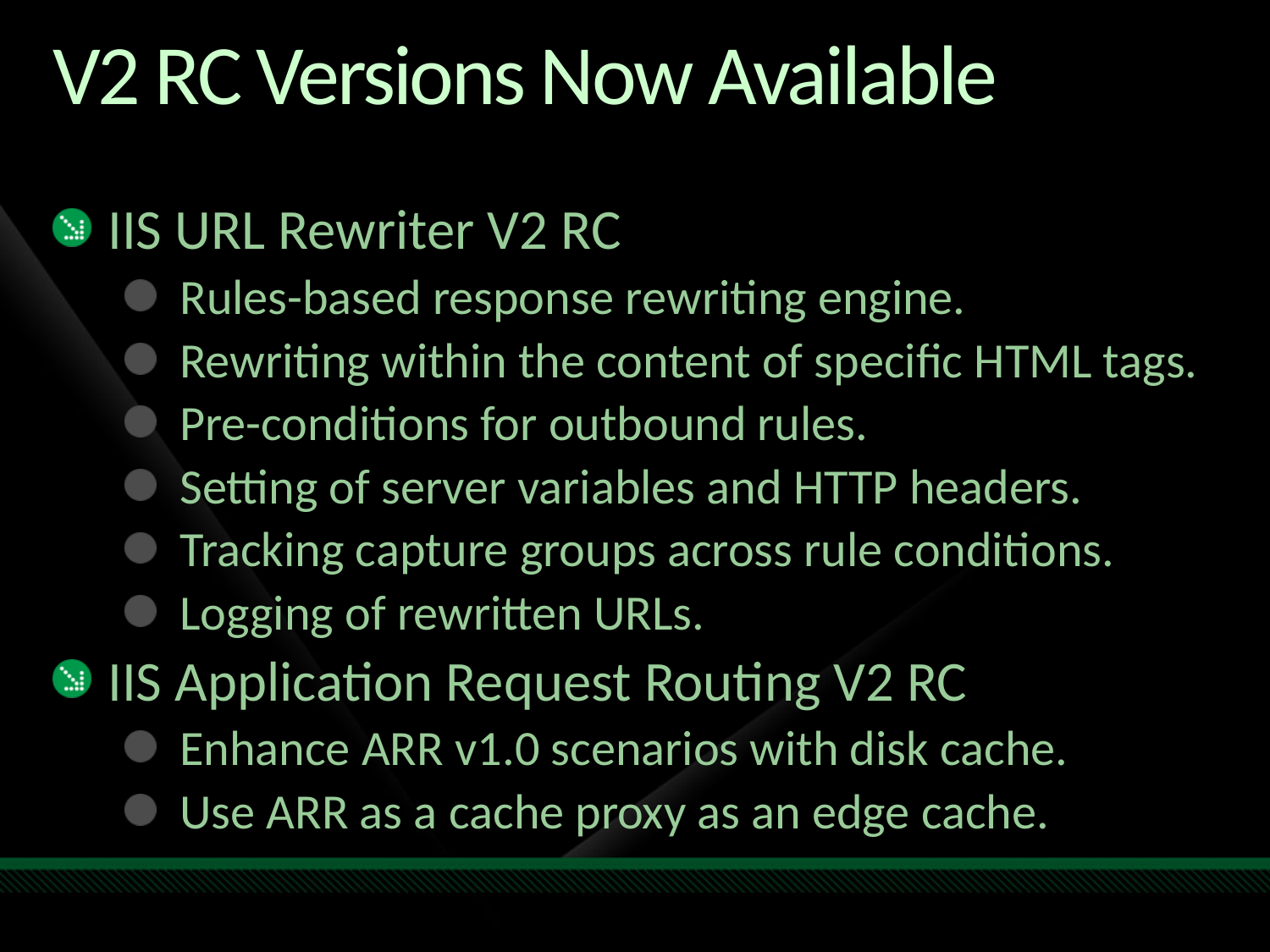

# V2 RC Versions Now Available
IIS URL Rewriter V2 RC
Rules-based response rewriting engine.
Rewriting within the content of specific HTML tags.
Pre-conditions for outbound rules.
Setting of server variables and HTTP headers.
Tracking capture groups across rule conditions.
Logging of rewritten URLs.
IIS Application Request Routing V2 RC
Enhance ARR v1.0 scenarios with disk cache.
Use ARR as a cache proxy as an edge cache.